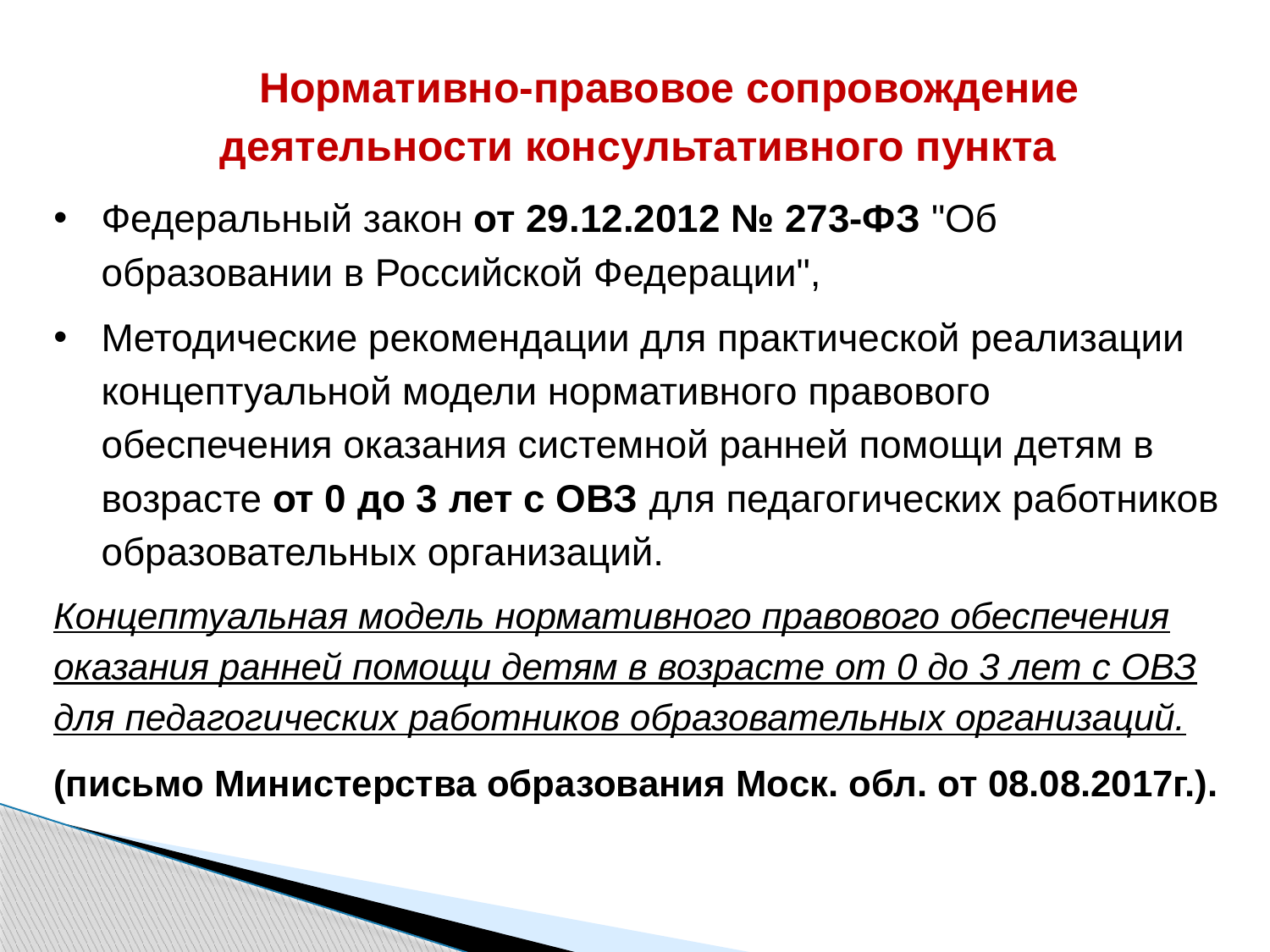

Нормативно-правовое сопровождение деятельности консультативного пункта

Федеральный закон от 29.12.2012 № 273-ФЗ "Об образовании в Российской Федерации",

Методические рекомендации для практической реализации концептуальной модели нормативного правового обеспечения оказания системной ранней помощи детям в возрасте от 0 до 3 лет с ОВЗ для педагогических работников образовательных организаций.

Концептуальная модель нормативного правового обеспечения оказания ранней помощи детям в возрасте от 0 до 3 лет с ОВЗ для педагогических работников образовательных организаций.

(письмо Министерства образования Моск. обл. от 08.08.2017г.).